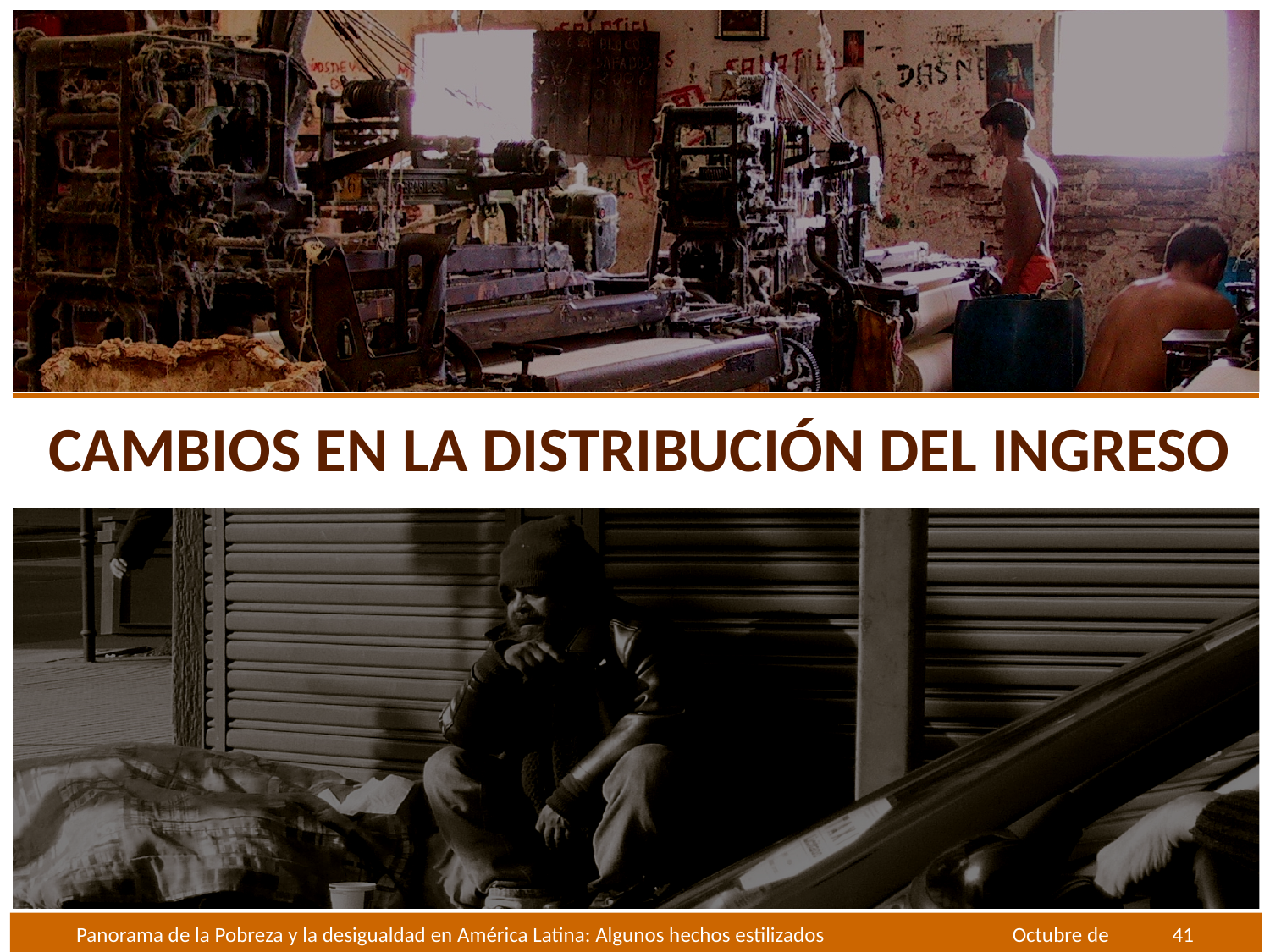

# CAMBIOS EN LA DISTRIBUCIÓN DEL INGRESO
Panorama de la Pobreza y la desigualdad en América Latina: Algunos hechos estilizados
Octubre de 2012
41